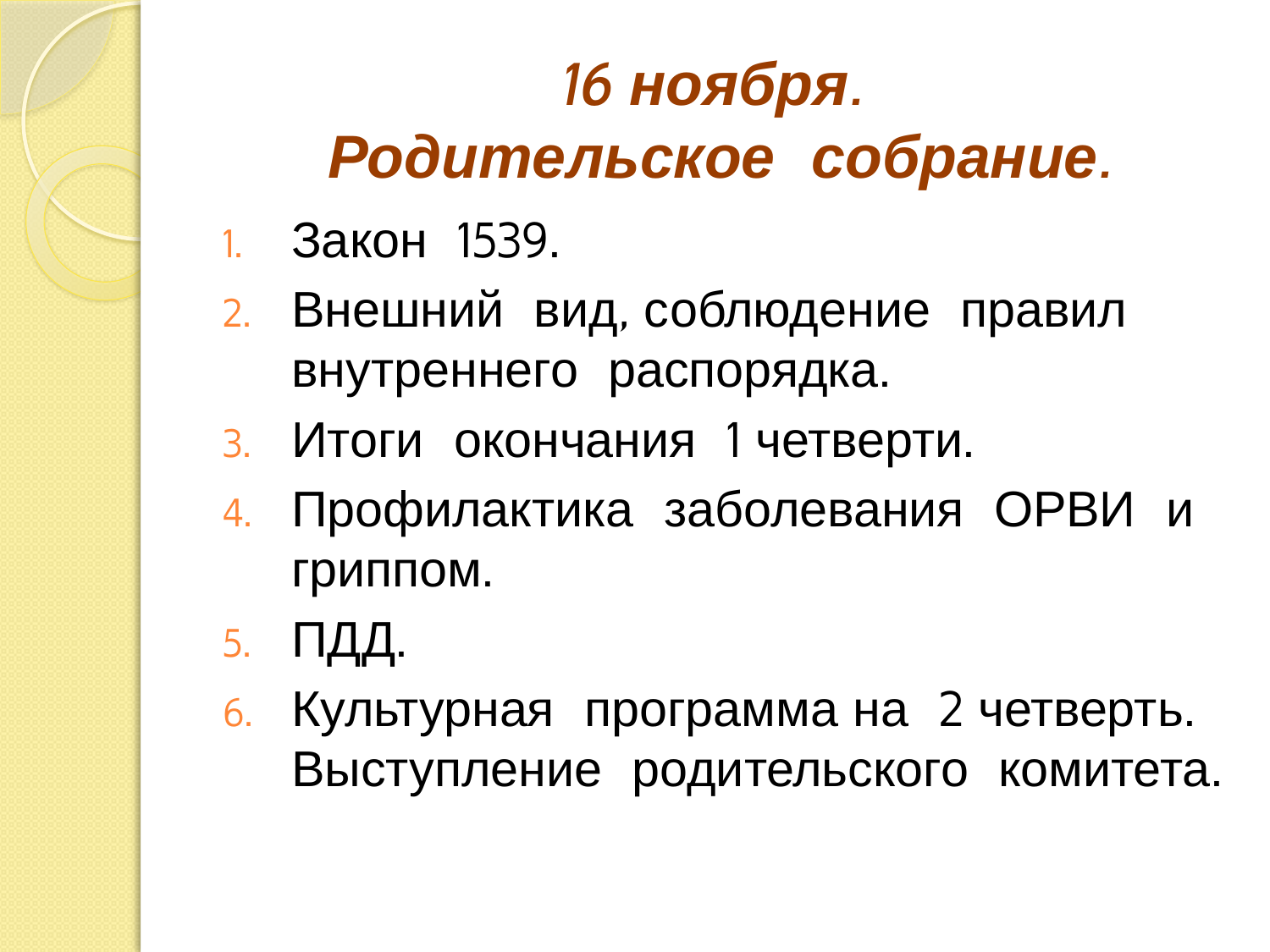

# 16 ноября. Родительское  собрание.
Закон  1539.
Внешний  вид, соблюдение  правил  внутреннего  распорядка.
Итоги  окончания  1 четверти.
Профилактика  заболевания  ОРВИ  и  гриппом.
ПДД.
Культурная  программа на  2 четверть. Выступление  родительского  комитета.